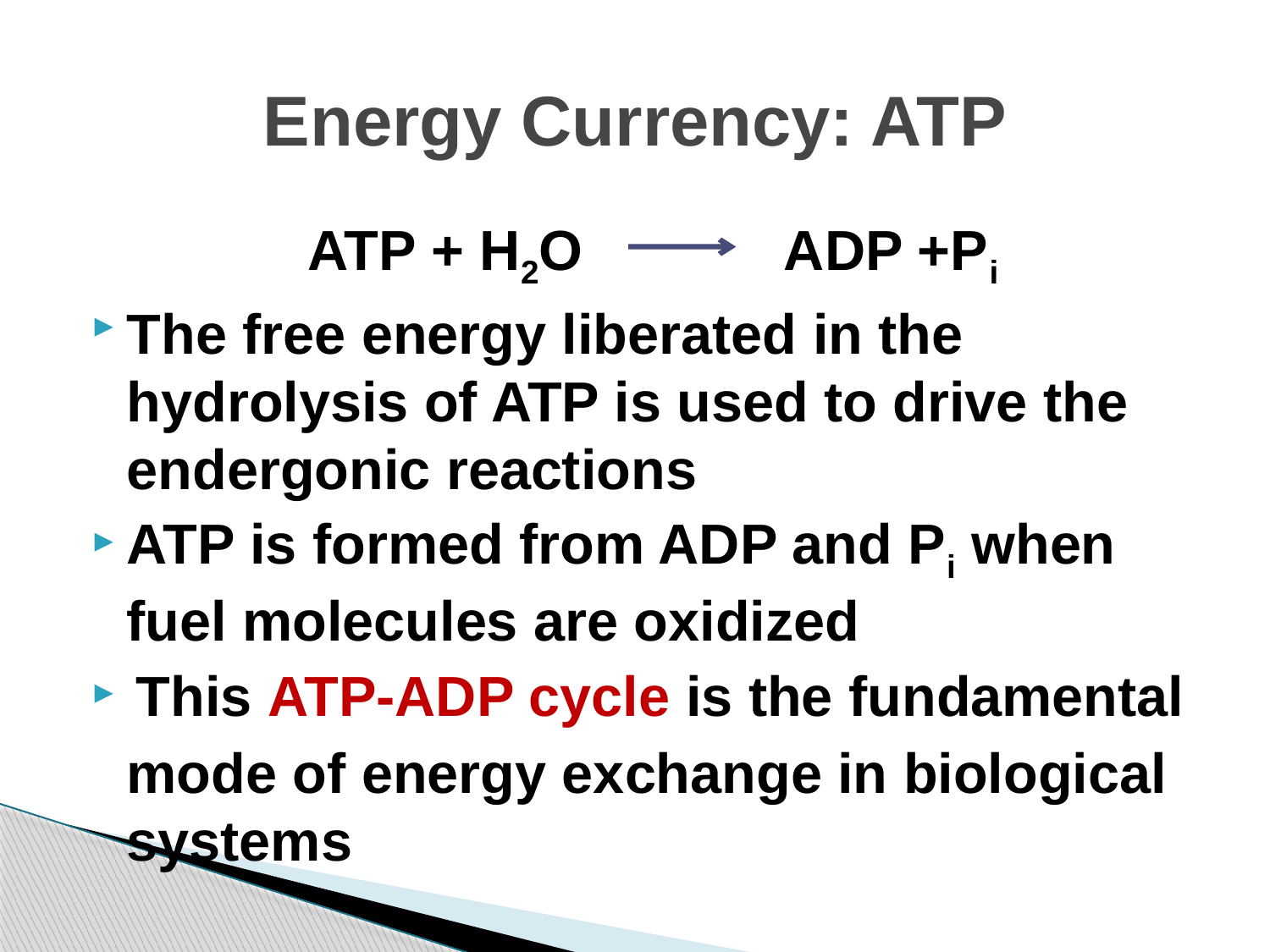

# Energy Currency: ATP
ATP + H2O             ADP +Pi
The free energy liberated in the hydrolysis of ATP is used to drive the endergonic reactions
ATP is formed from ADP and Pi when fuel molecules are oxidized
 This ATP-ADP cycle is the fundamental mode of energy exchange in biological systems